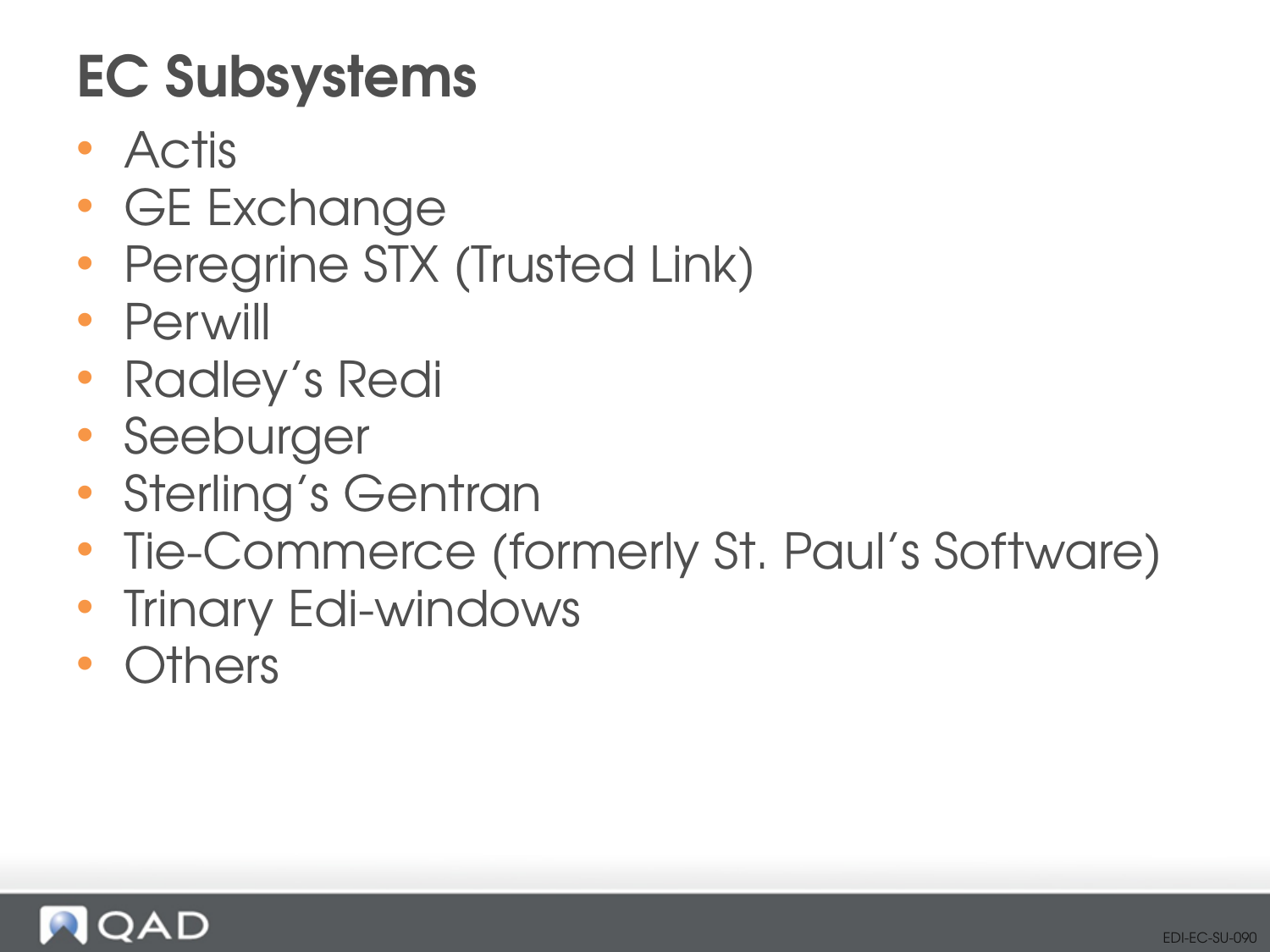

# EC Subsystems
Actis
GE Exchange
Peregrine STX (Trusted Link)
Perwill
Radley’s Redi
Seeburger
Sterling’s Gentran
Tie-Commerce (formerly St. Paul’s Software)
Trinary Edi-windows
Others

EDI-EC-SU-090